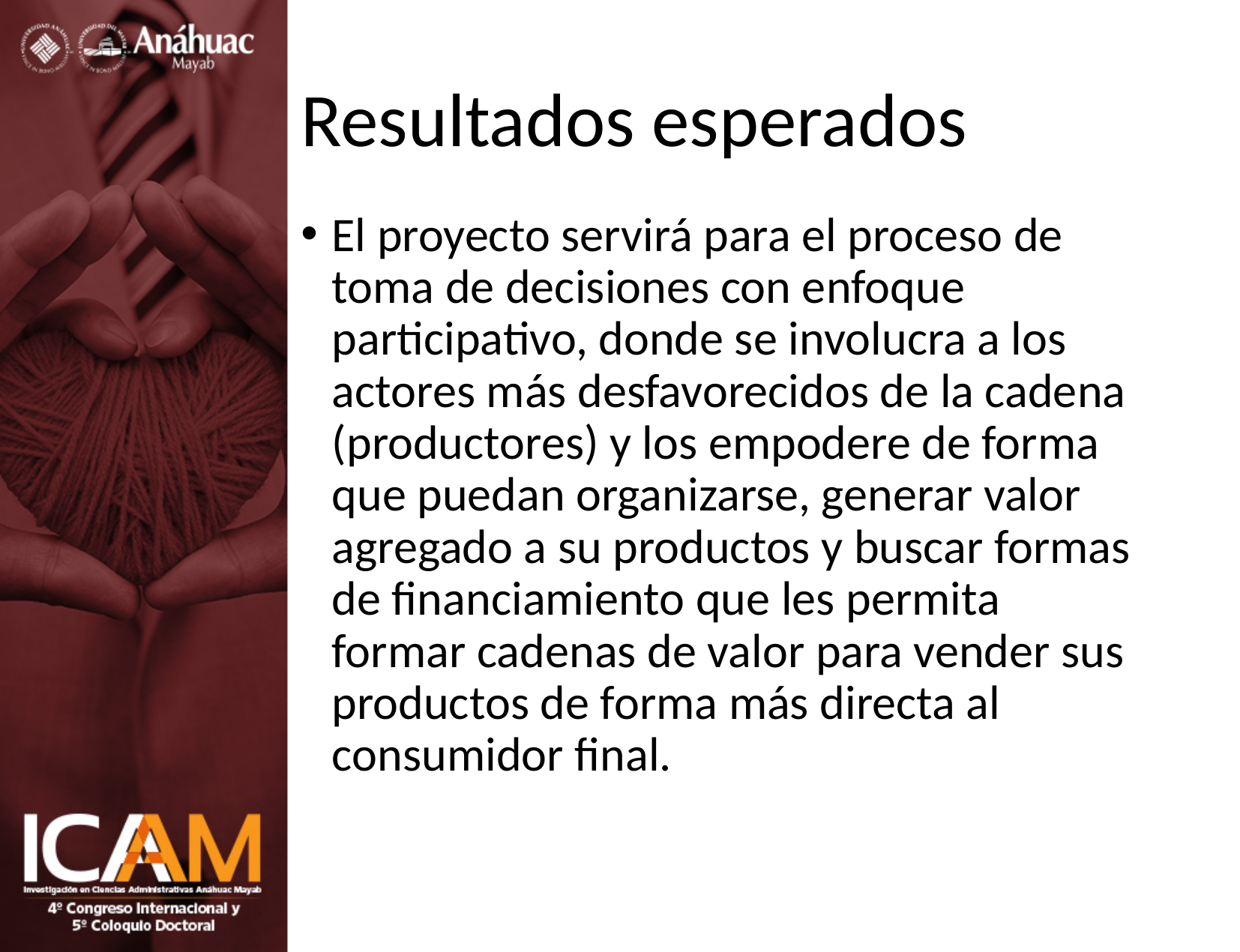

# Resultados esperados
El proyecto servirá para el proceso de toma de decisiones con enfoque participativo, donde se involucra a los actores más desfavorecidos de la cadena (productores) y los empodere de forma que puedan organizarse, generar valor agregado a su productos y buscar formas de financiamiento que les permita formar cadenas de valor para vender sus productos de forma más directa al consumidor final.